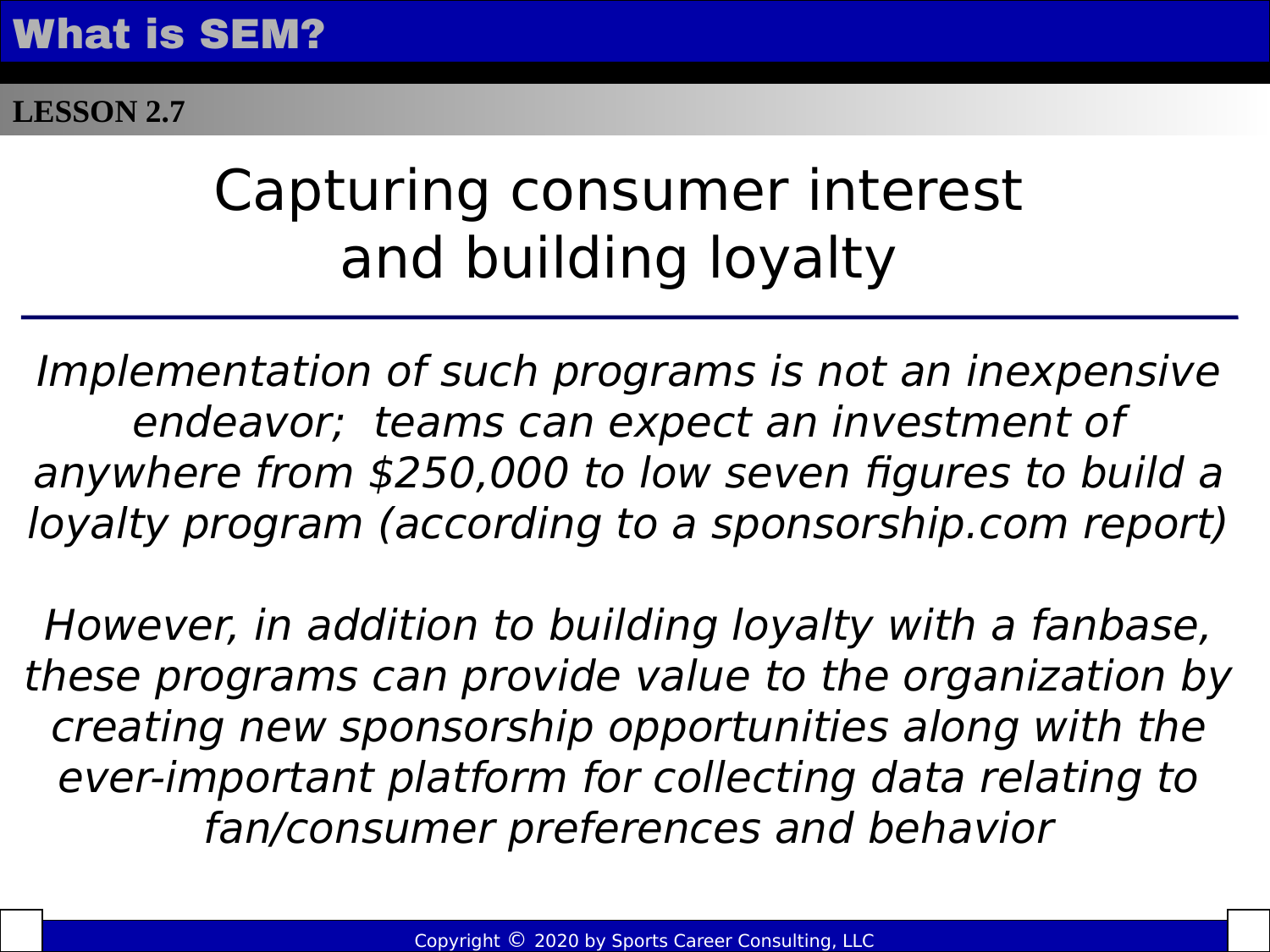

What is SEM?
LESSON 2.7
Capturing consumer interest and building loyalty

Implementation of such programs is not an inexpensive endeavor;  teams can expect an investment of anywhere from $250,000 to low seven figures to build a loyalty program (according to a sponsorship.com report)

However, in addition to building loyalty with a fanbase, these programs can provide value to the organization by creating new sponsorship opportunities along with the ever-important platform for collecting data relating to fan/consumer preferences and behavior
Copyright © 2020 by Sports Career Consulting, LLC